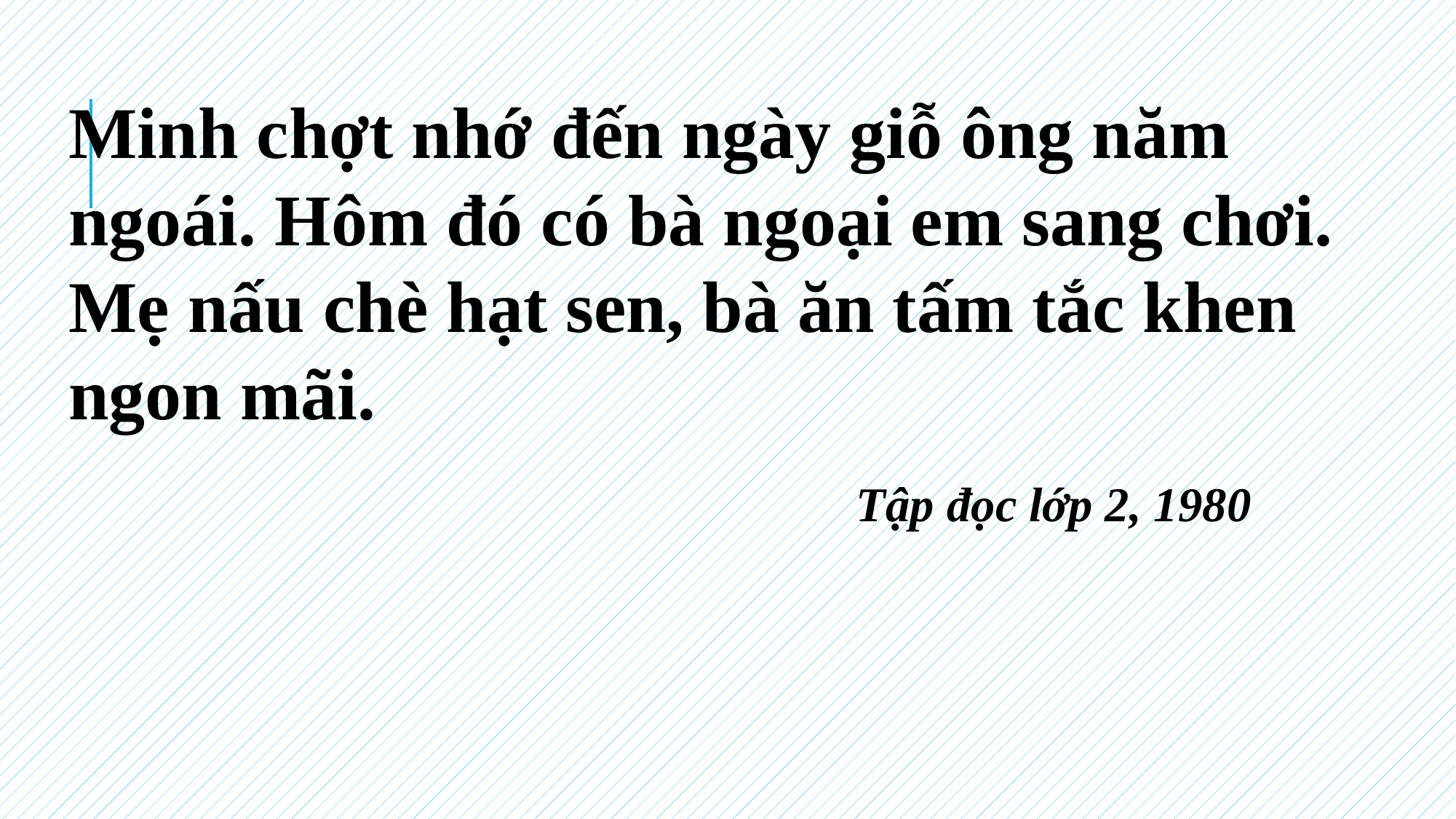

Minh chợt nhớ đến ngày giỗ ông năm ngoái. Hôm đó có bà ngoại em sang chơi. Mẹ nấu chè hạt sen, bà ăn tấm tắc khen ngon mãi.
 Tập đọc lớp 2, 1980